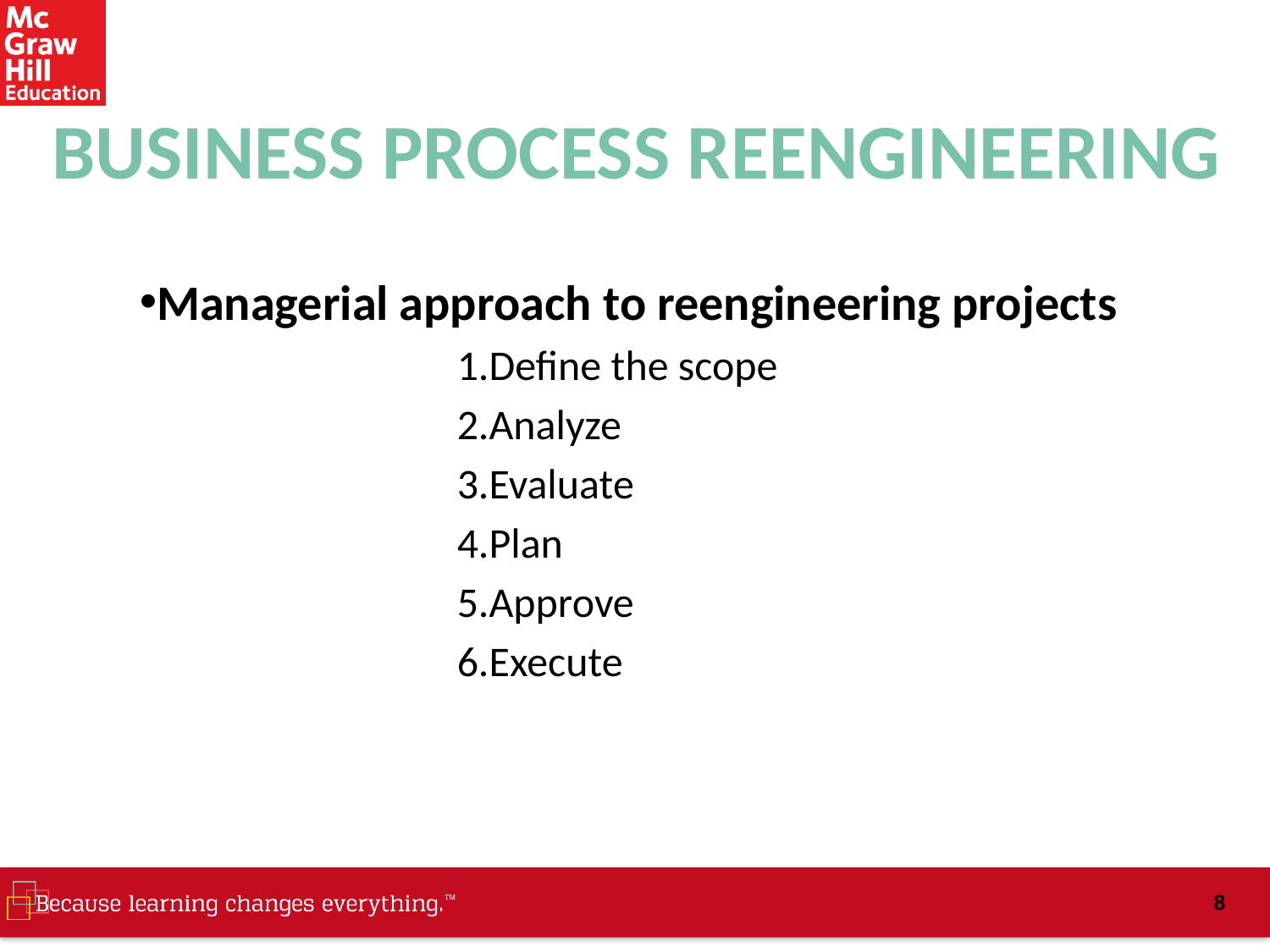

# BUSINESS PROCESS REENGINEERING
Managerial approach to reengineering projects
Define the scope
Analyze
Evaluate
Plan
Approve
Execute